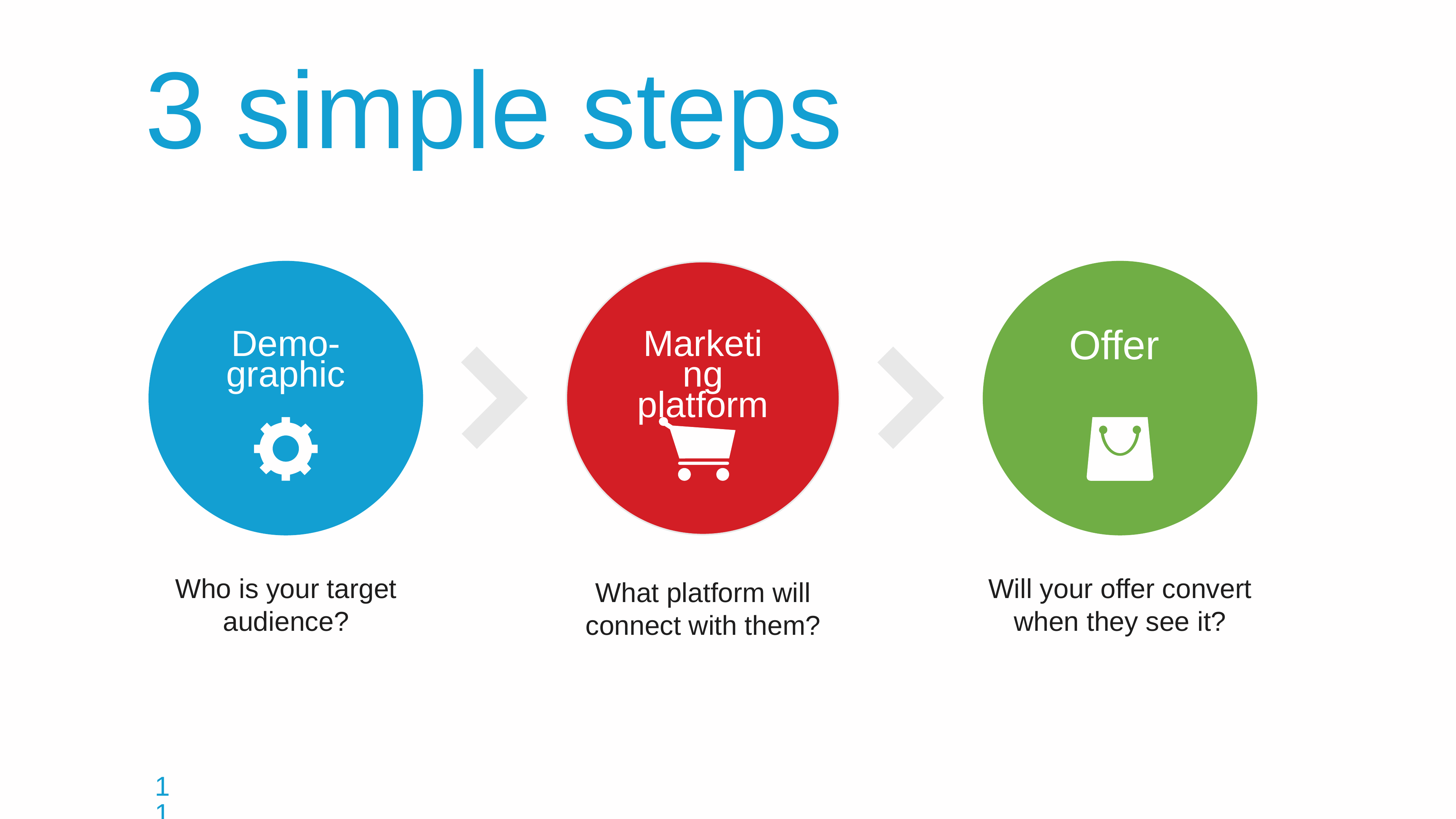

3 simple steps
Demo- graphic

Who is your target audience?
Marketing
platform

What platform will connect with them?
Offer

Will your offer convert when they see it?
11